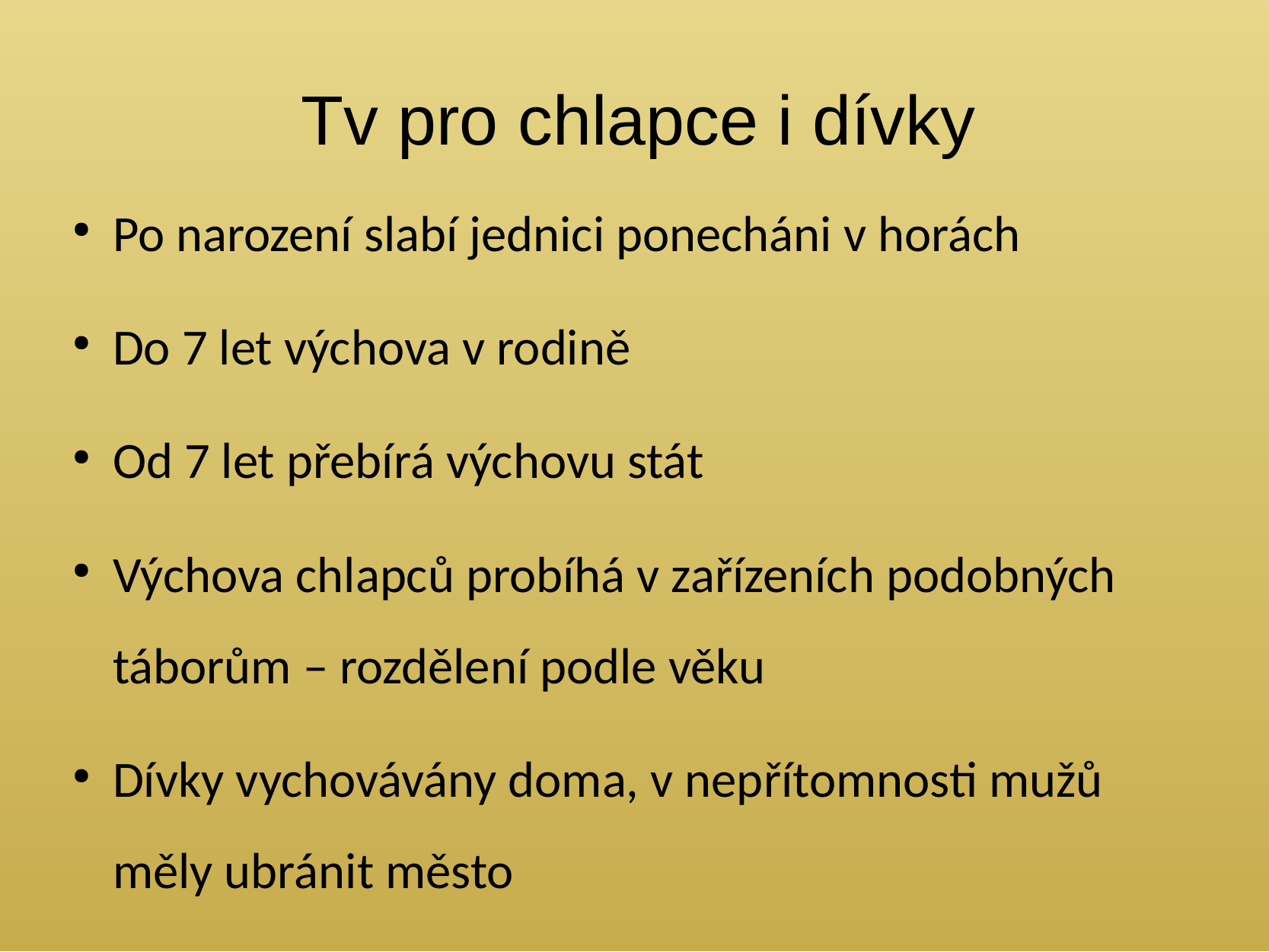

# Tv pro chlapce i dívky
Po narození slabí jednici ponecháni v horách
Do 7 let výchova v rodině
Od 7 let přebírá výchovu stát
Výchova chlapců probíhá v zařízeních podobných táborům – rozdělení podle věku
Dívky vychovávány doma, v nepřítomnosti mužů měly ubránit město